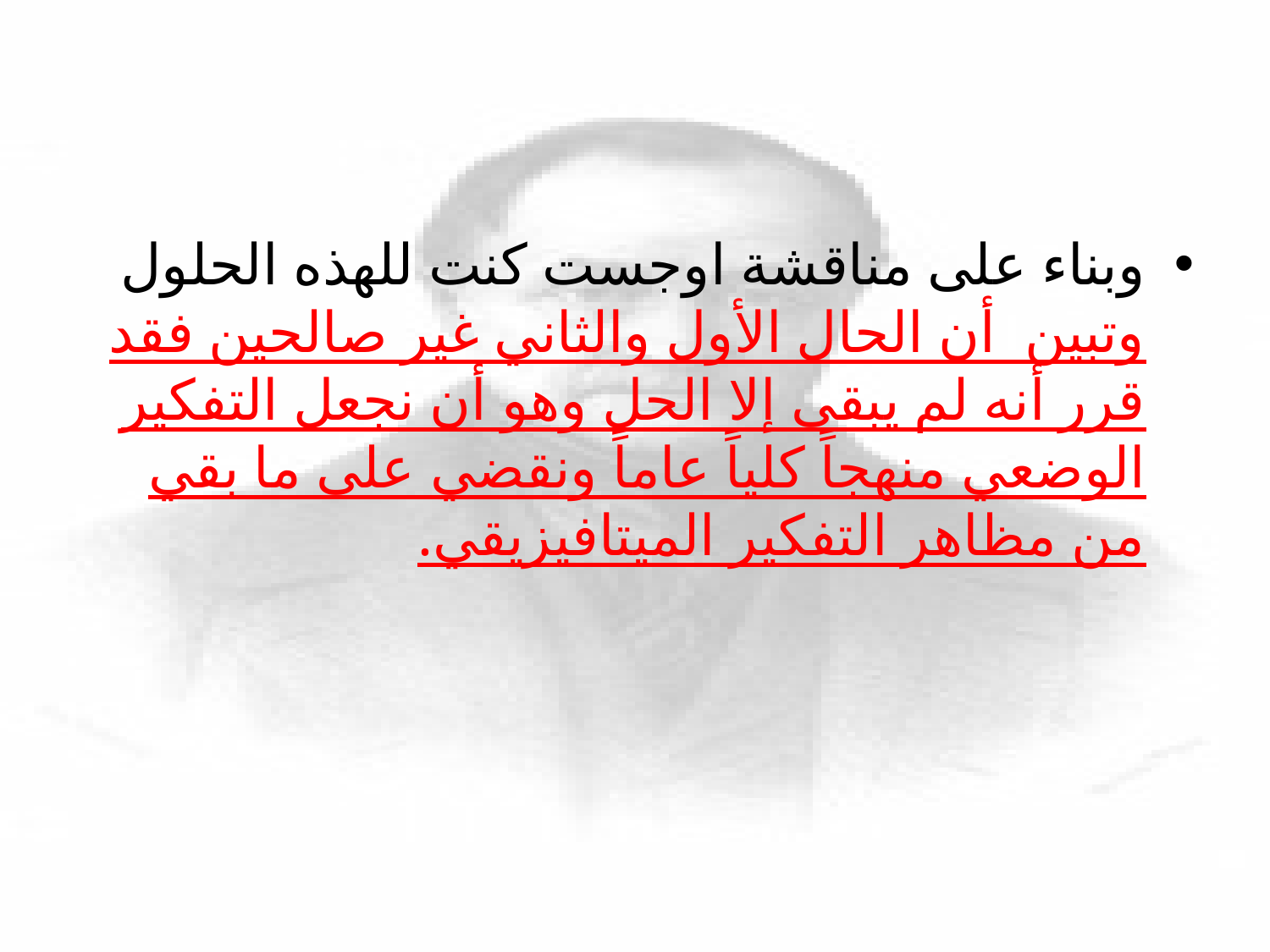

#
وبناء على مناقشة اوجست كنت للهذه الحلول وتبين  أن الحال الأول والثاني غير صالحين فقد قرر أنه لم يبقى إلا الحل وهو أن نجعل التفكير الوضعي منهجاً كلياً عاماً ونقضي على ما بقي من مظاهر التفكير الميتافيزيقي.